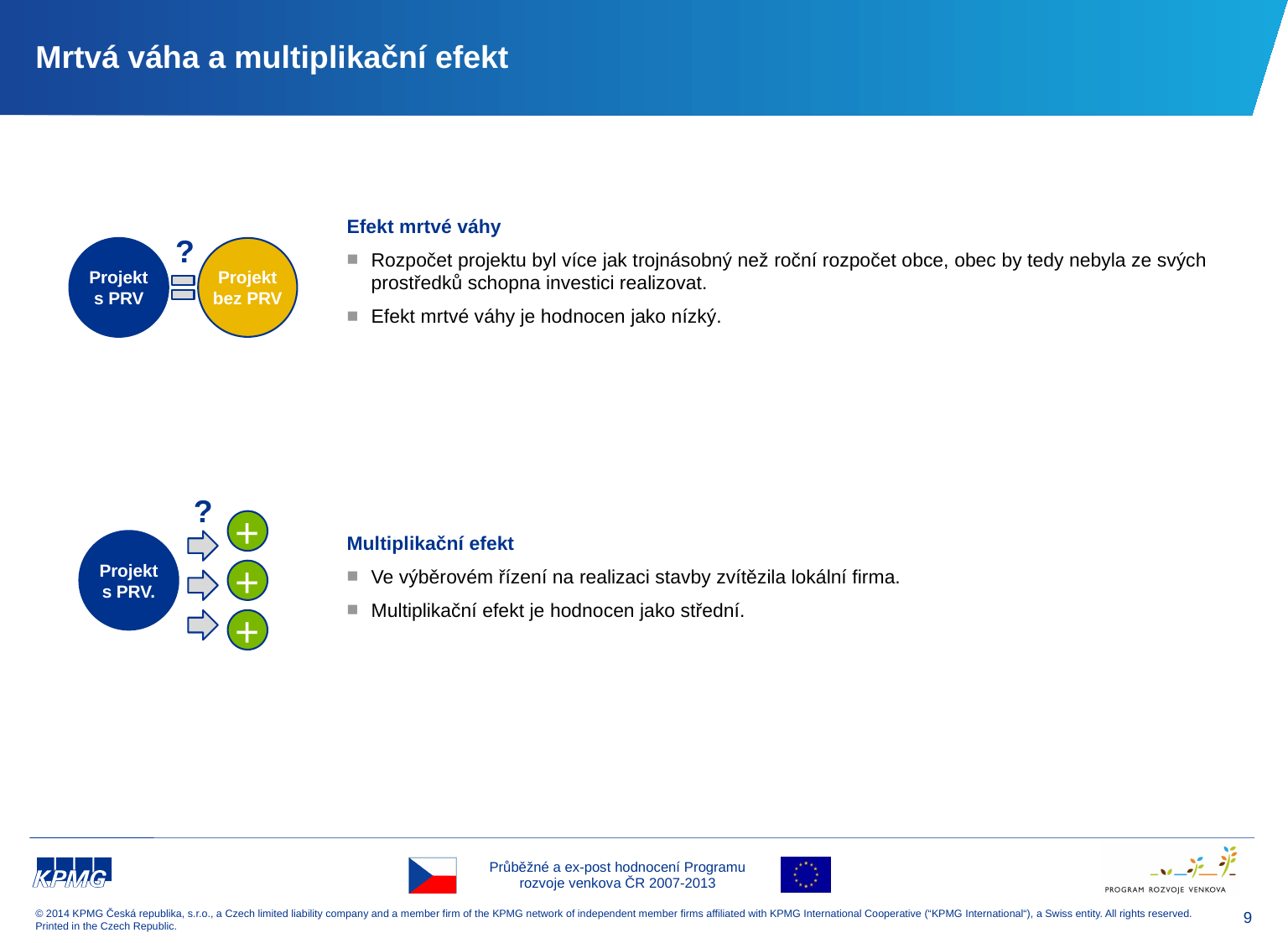

# Mrtvá váha a multiplikační efekt
Efekt mrtvé váhy
Rozpočet projektu byl více jak trojnásobný než roční rozpočet obce, obec by tedy nebyla ze svých prostředků schopna investici realizovat.
Efekt mrtvé váhy je hodnocen jako nízký.

?
Projekt s PRV
Projekt bez PRV

?
+
Projekt s PRV.

Multiplikační efekt
Ve výběrovém řízení na realizaci stavby zvítězila lokální firma.
Multiplikační efekt je hodnocen jako střední.
+

+